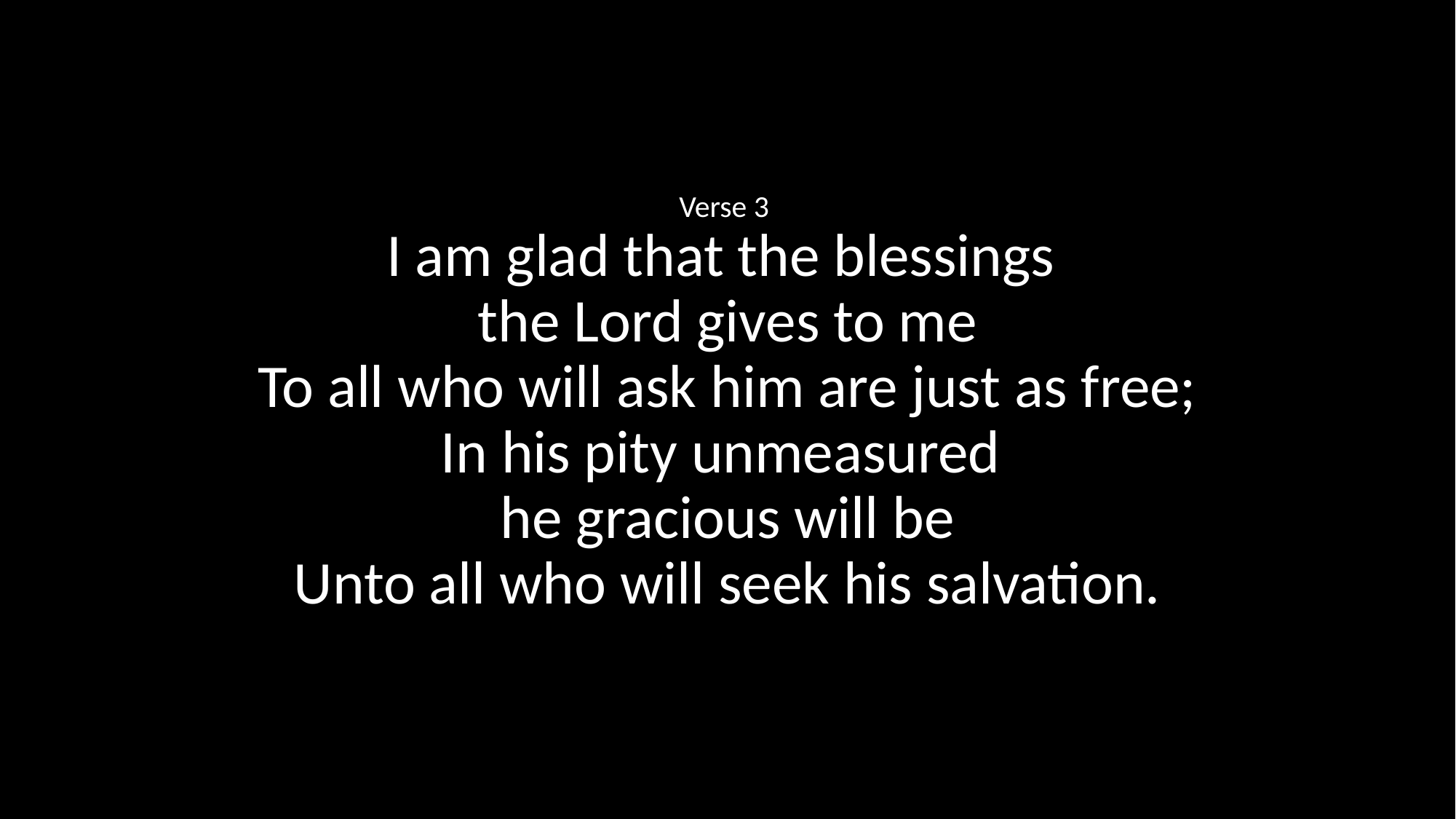

Verse 3
I am glad that the blessings
the Lord gives to me
To all who will ask him are just as free;
In his pity unmeasured
he gracious will be
Unto all who will seek his salvation.